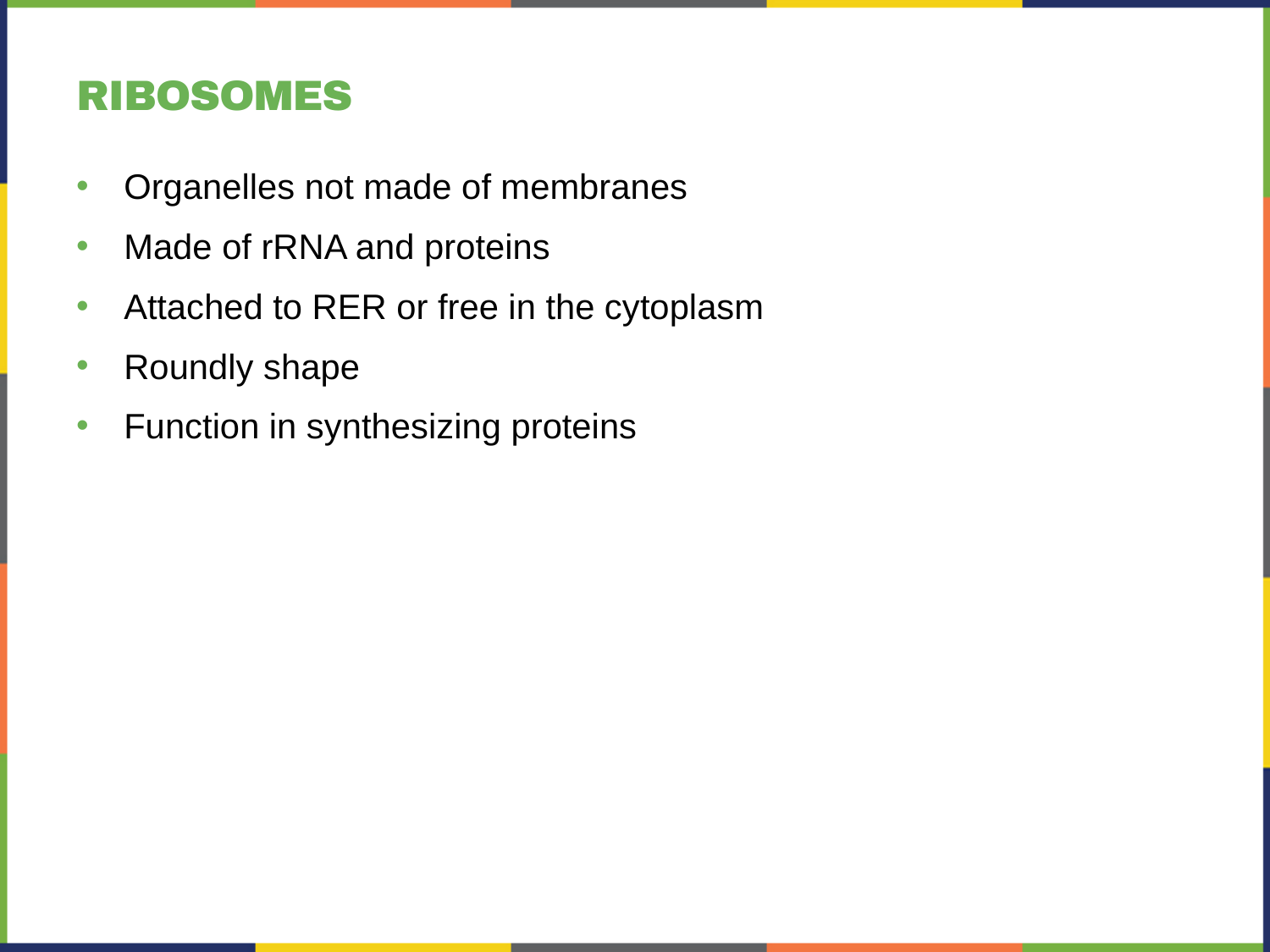

# ribosomes
Organelles not made of membranes
Made of rRNA and proteins
Attached to RER or free in the cytoplasm
Roundly shape
Function in synthesizing proteins